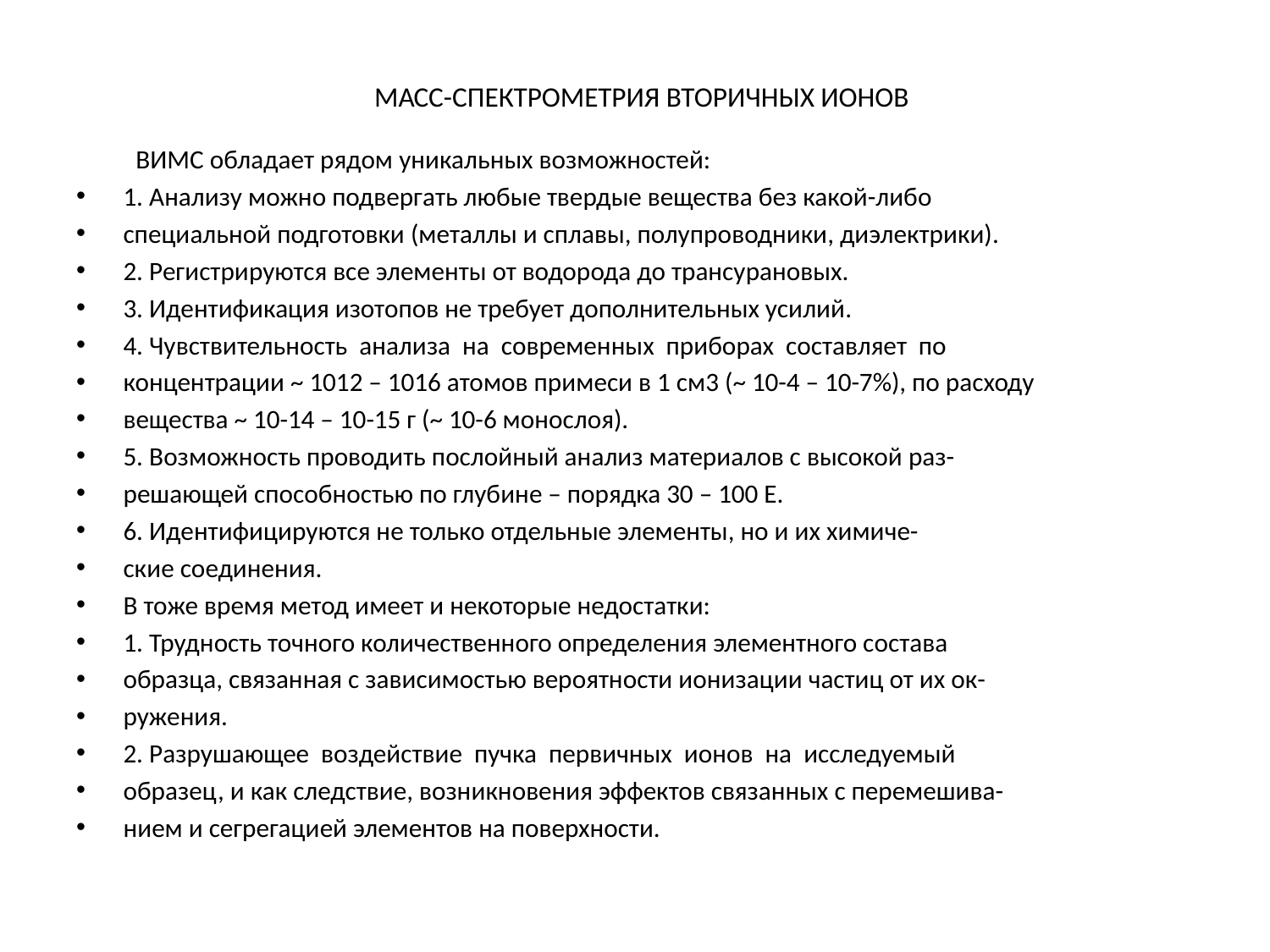

# МАСС-СПЕКТРОМЕТРИЯ ВТОРИЧНЫХ ИОНОВ
	ВИМС обладает рядом уникальных возможностей:
1. Анализу можно подвергать любые твердые вещества без какой-либо
специальной подготовки (металлы и сплавы, полупроводники, диэлектрики).
2. Регистрируются все элементы от водорода до трансурановых.
3. Идентификация изотопов не требует дополнительных усилий.
4. Чувствительность  анализа  на  современных  приборах  составляет  по
концентрации ~ 1012 – 1016 атомов примеси в 1 см3 (~ 10-4 – 10-7%), по расходу
вещества ~ 10-14 – 10-15 г (~ 10-6 монослоя).
5. Возможность проводить послойный анализ материалов с высокой раз-
решающей способностью по глубине – порядка 30 – 100 Е.
6. Идентифицируются не только отдельные элементы, но и их химиче-
ские соединения.
В тоже время метод имеет и некоторые недостатки:
1. Трудность точного количественного определения элементного состава
образца, связанная с зависимостью вероятности ионизации частиц от их ок-
ружения.
2. Разрушающее  воздействие  пучка  первичных  ионов  на  исследуемый
образец, и как следствие, возникновения эффектов связанных с перемешива-
нием и сегрегацией элементов на поверхности.